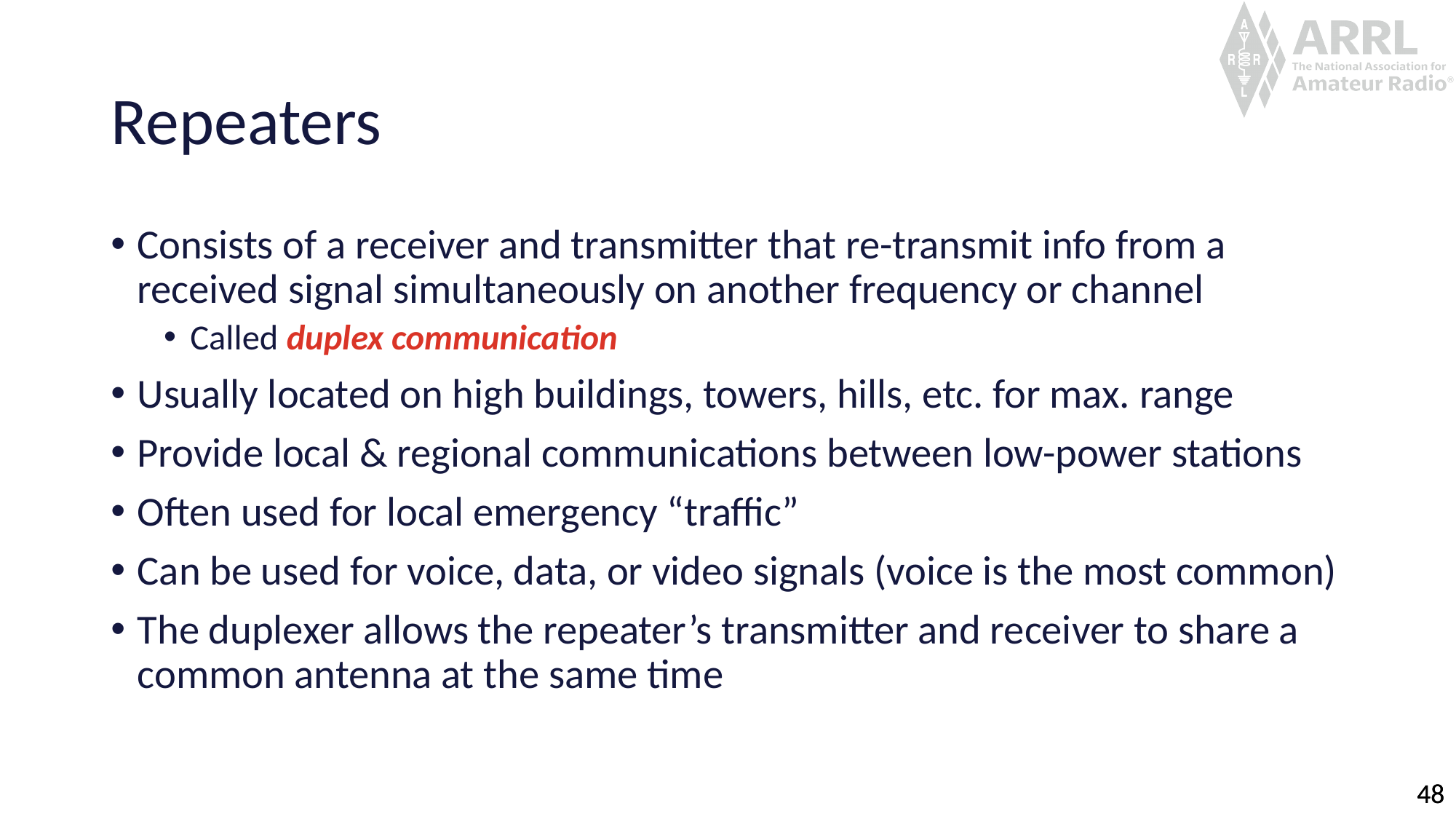

# Repeaters
Consists of a receiver and transmitter that re-transmit info from a received signal simultaneously on another frequency or channel
Called duplex communication
Usually located on high buildings, towers, hills, etc. for max. range
Provide local & regional communications between low-power stations
Often used for local emergency “traffic”
Can be used for voice, data, or video signals (voice is the most common)
The duplexer allows the repeater’s transmitter and receiver to share a common antenna at the same time